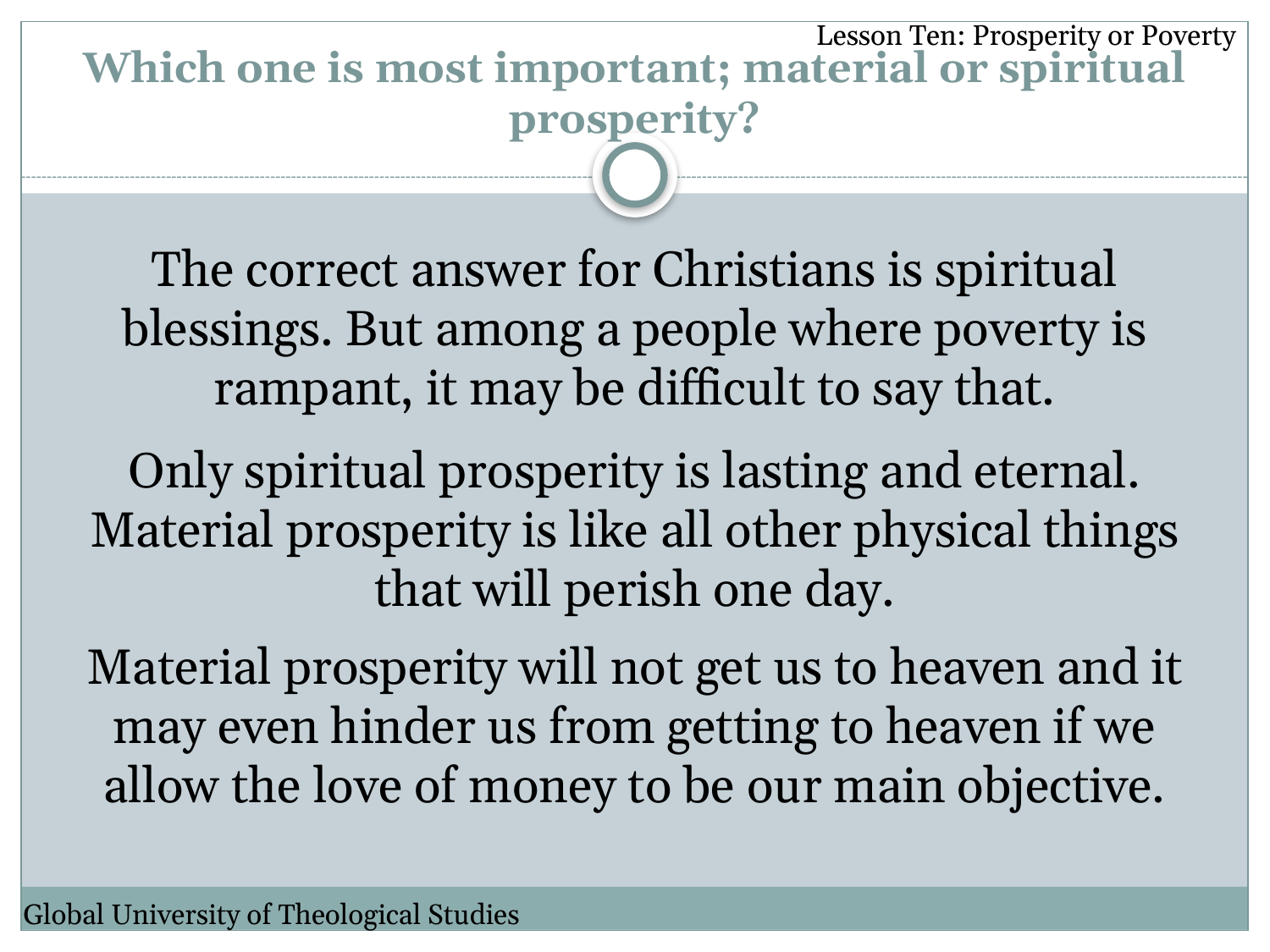

Lesson Ten: Prosperity or Poverty
# Which one is most important; material or spiritual prosperity?
The correct answer for Christians is spiritual blessings. But among a people where poverty is rampant, it may be difficult to say that.
Only spiritual prosperity is lasting and eternal. Material prosperity is like all other physical things that will perish one day.
Material prosperity will not get us to heaven and it may even hinder us from getting to heaven if we allow the love of money to be our main objective.
Global University of Theological Studies